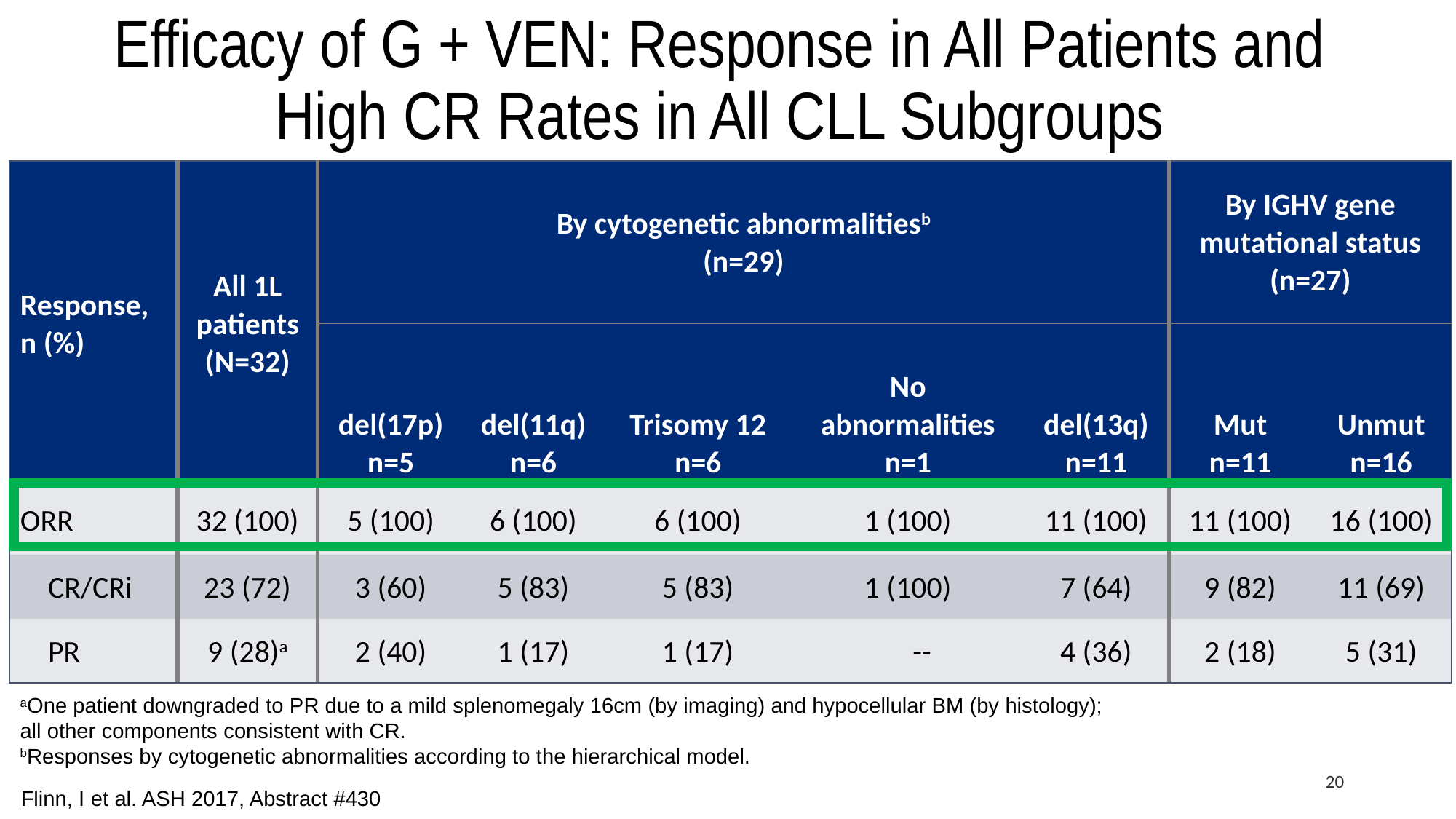

# Efficacy of G + VEN: Response in All Patients and High CR Rates in All CLL Subgroups
| Response, n (%) | All 1L patients (N=32) | By cytogenetic abnormalitiesb (n=29) |  |  |  |  | By IGHV gene mutational status (n=27) |  |
| --- | --- | --- | --- | --- | --- | --- | --- | --- |
|  |  | del(17p) n=5 | del(11q) n=6 | Trisomy 12 n=6 | No abnormalities n=1 | del(13q) n=11 | Mut n=11 | Unmut n=16 |
| ORR | 32 (100) | 5 (100) | 6 (100) | 6 (100) | 1 (100) | 11 (100) | 11 (100) | 16 (100) |
| CR/CRi | 23 (72) | 3 (60) | 5 (83) | 5 (83) | 1 (100) | 7 (64) | 9 (82) | 11 (69) |
| PR | 9 (28)a | 2 (40) | 1 (17) | 1 (17) | -- | 4 (36) | 2 (18) | 5 (31) |

aOne patient downgraded to PR due to a mild splenomegaly 16cm (by imaging) and hypocellular BM (by histology); all other components consistent with CR.
bResponses by cytogenetic abnormalities according to the hierarchical model.
20
Flinn, I et al. ASH 2017, Abstract #430